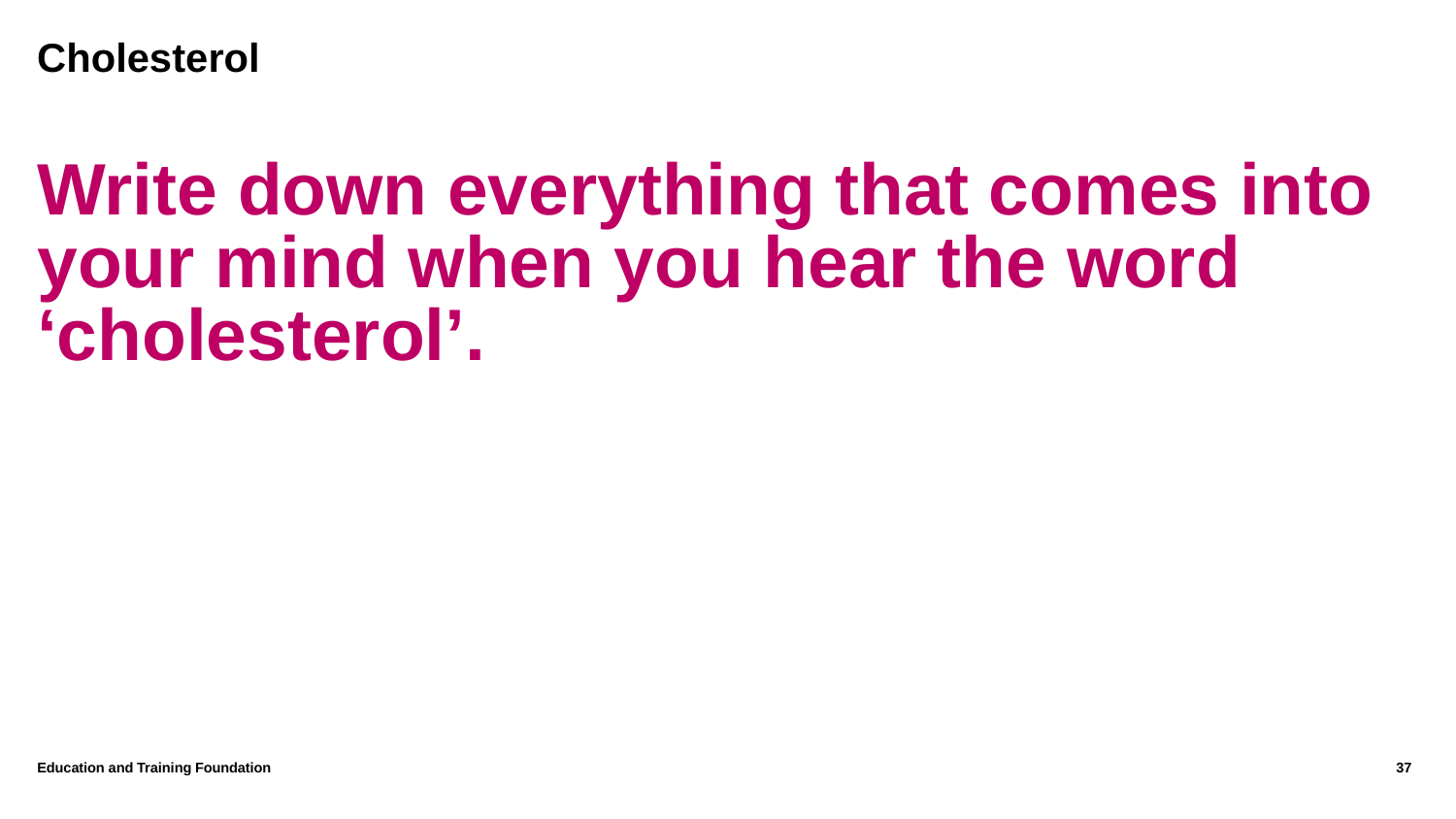

# Cholesterol
Write down everything that comes into your mind when you hear the word ‘cholesterol’.
Education and Training Foundation
37